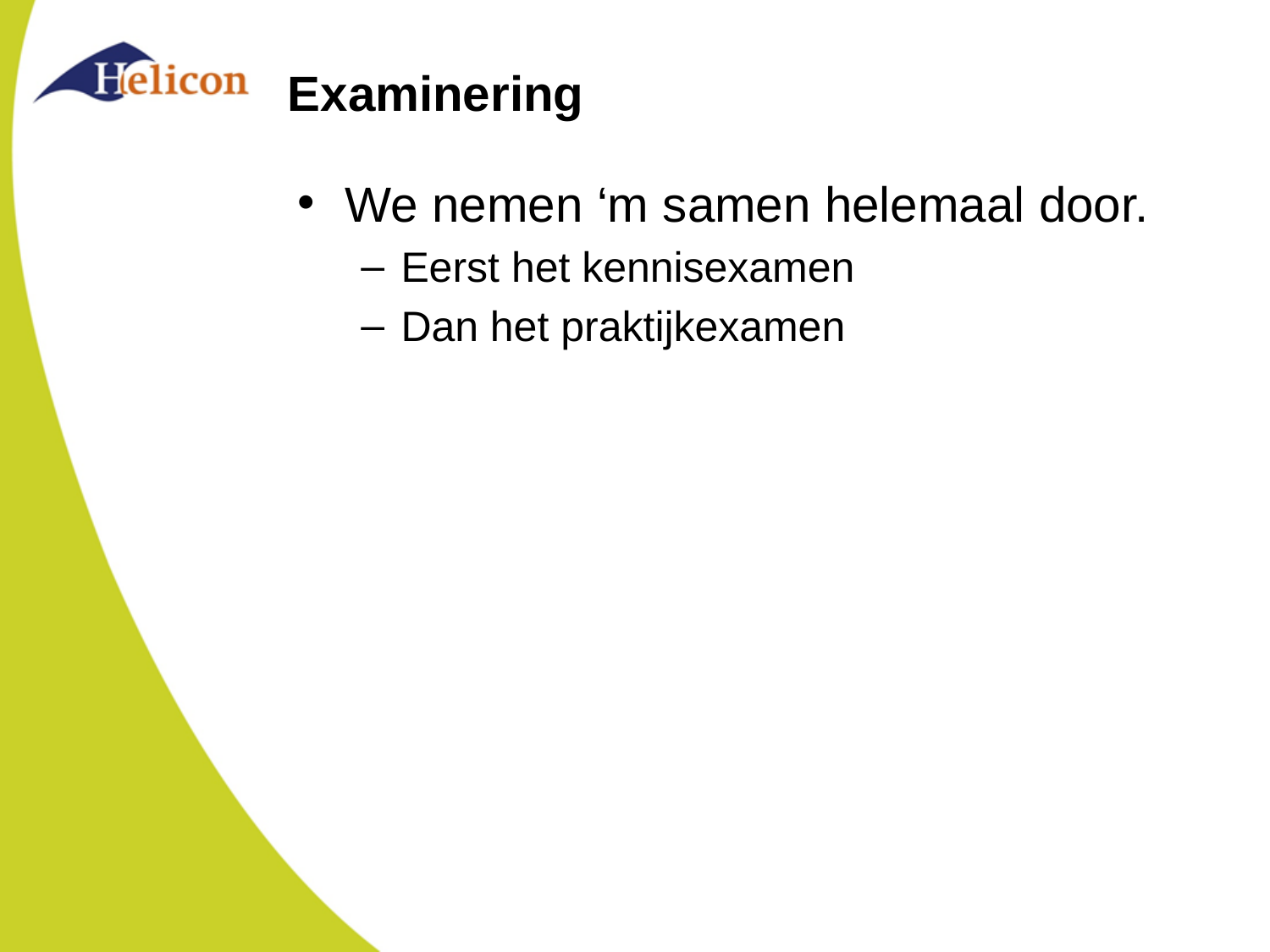

# Examinering
We nemen ‘m samen helemaal door.
Eerst het kennisexamen
Dan het praktijkexamen